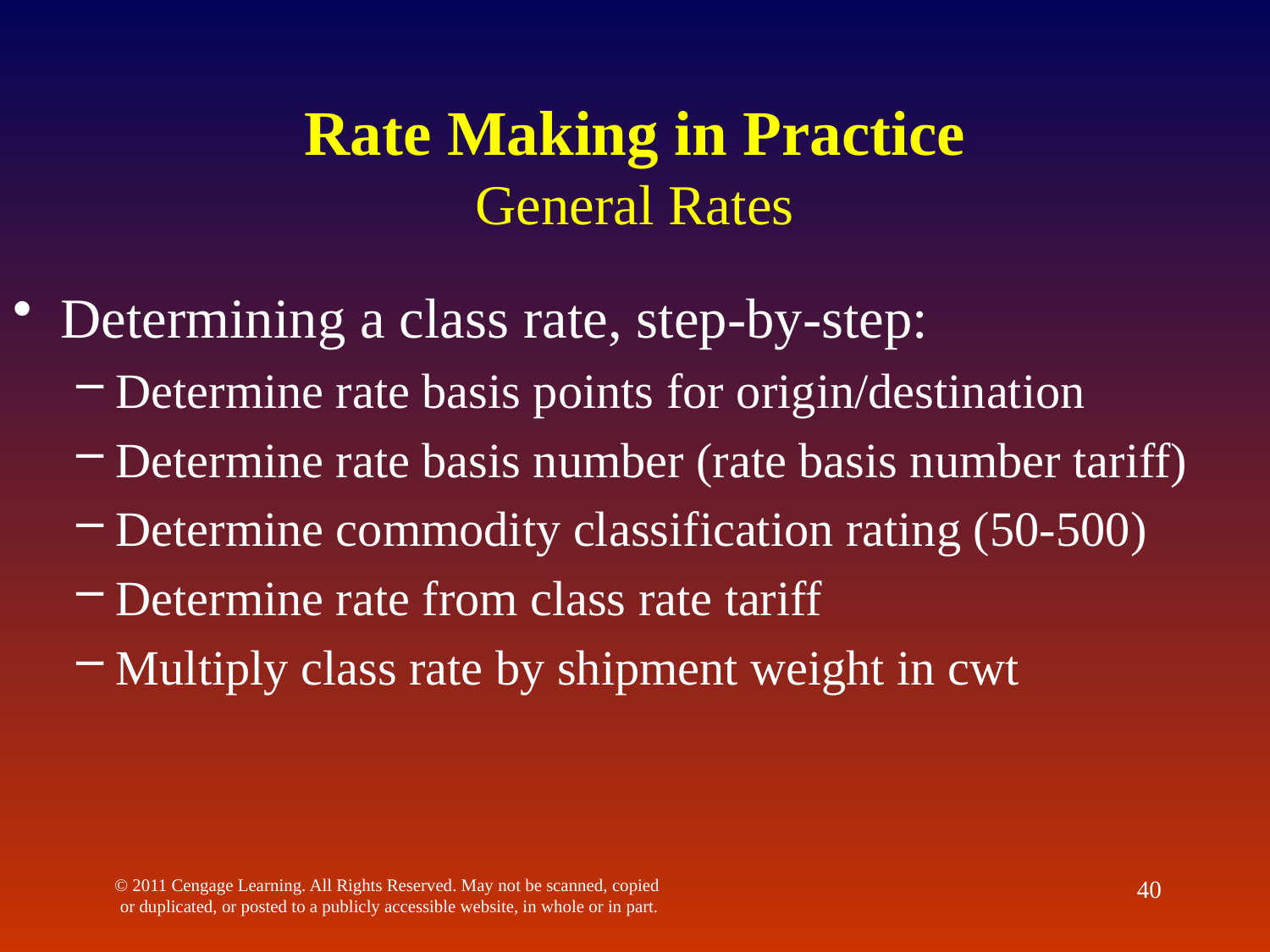

# Rate Making in Practice General Rates
Determining a class rate, step-by-step:
Determine rate basis points for origin/destination
Determine rate basis number (rate basis number tariff)
Determine commodity classification rating (50-500)
Determine rate from class rate tariff
Multiply class rate by shipment weight in cwt
© 2011 Cengage Learning. All Rights Reserved. May not be scanned, copied   or duplicated, or posted to a publicly accessible website, in whole or in part.
40